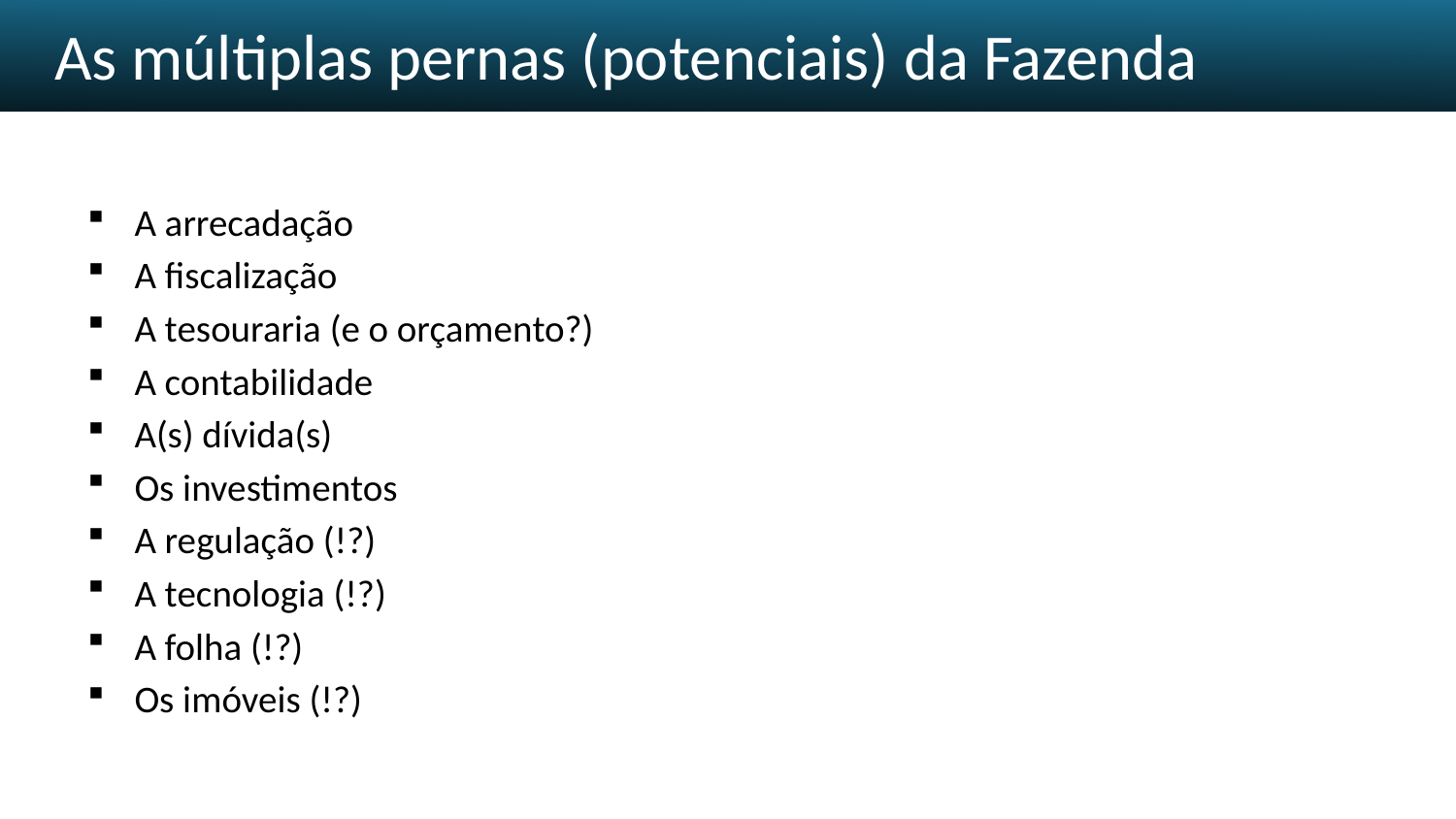

# As múltiplas pernas (potenciais) da Fazenda
A arrecadação
A fiscalização
A tesouraria (e o orçamento?)
A contabilidade
A(s) dívida(s)
Os investimentos
A regulação (!?)
A tecnologia (!?)
A folha (!?)
Os imóveis (!?)